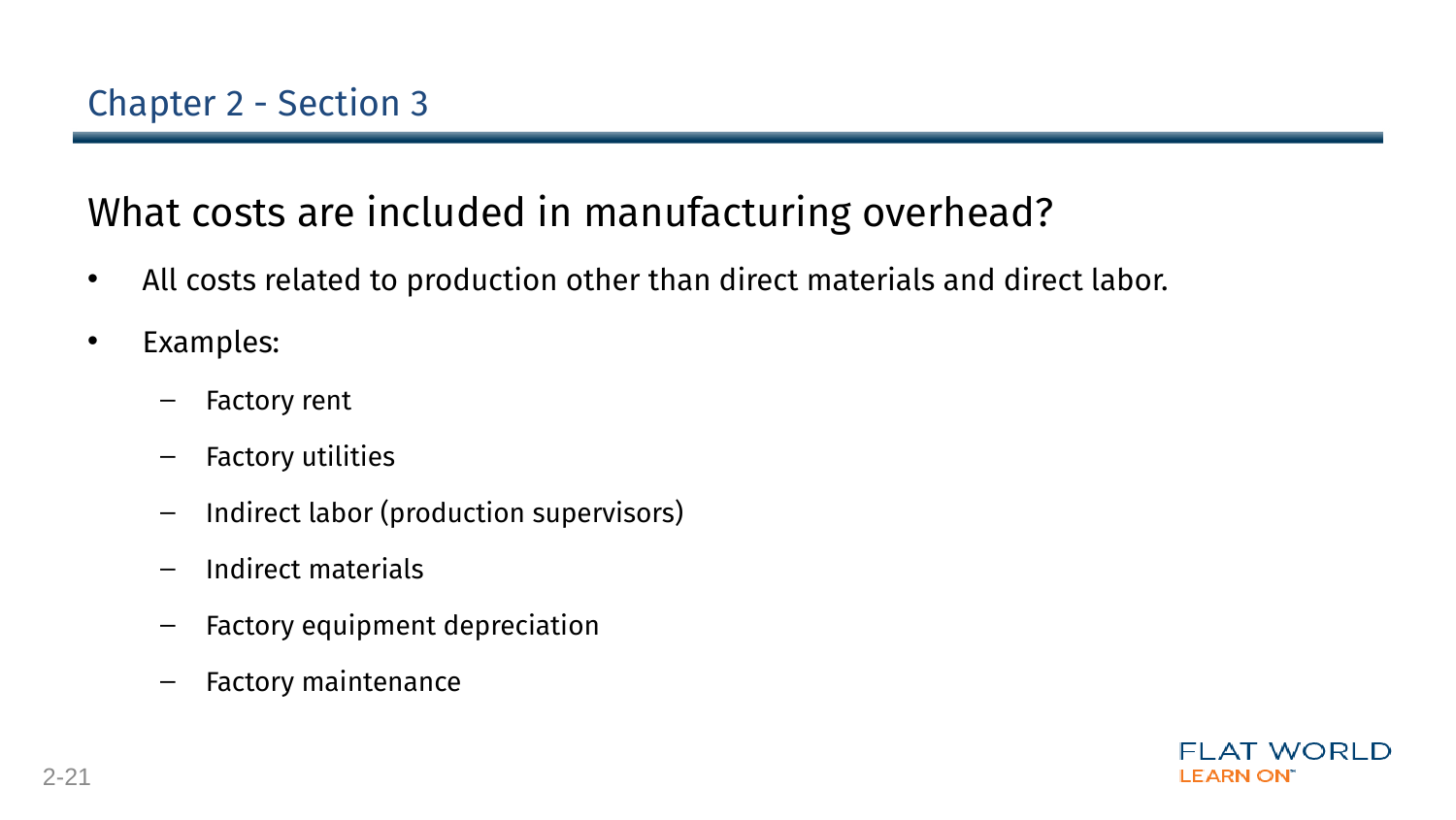

# Chapter 2 - Section 3
What costs are included in manufacturing overhead?
All costs related to production other than direct materials and direct labor.
Examples:
Factory rent
Factory utilities
Indirect labor (production supervisors)
Indirect materials
Factory equipment depreciation
Factory maintenance